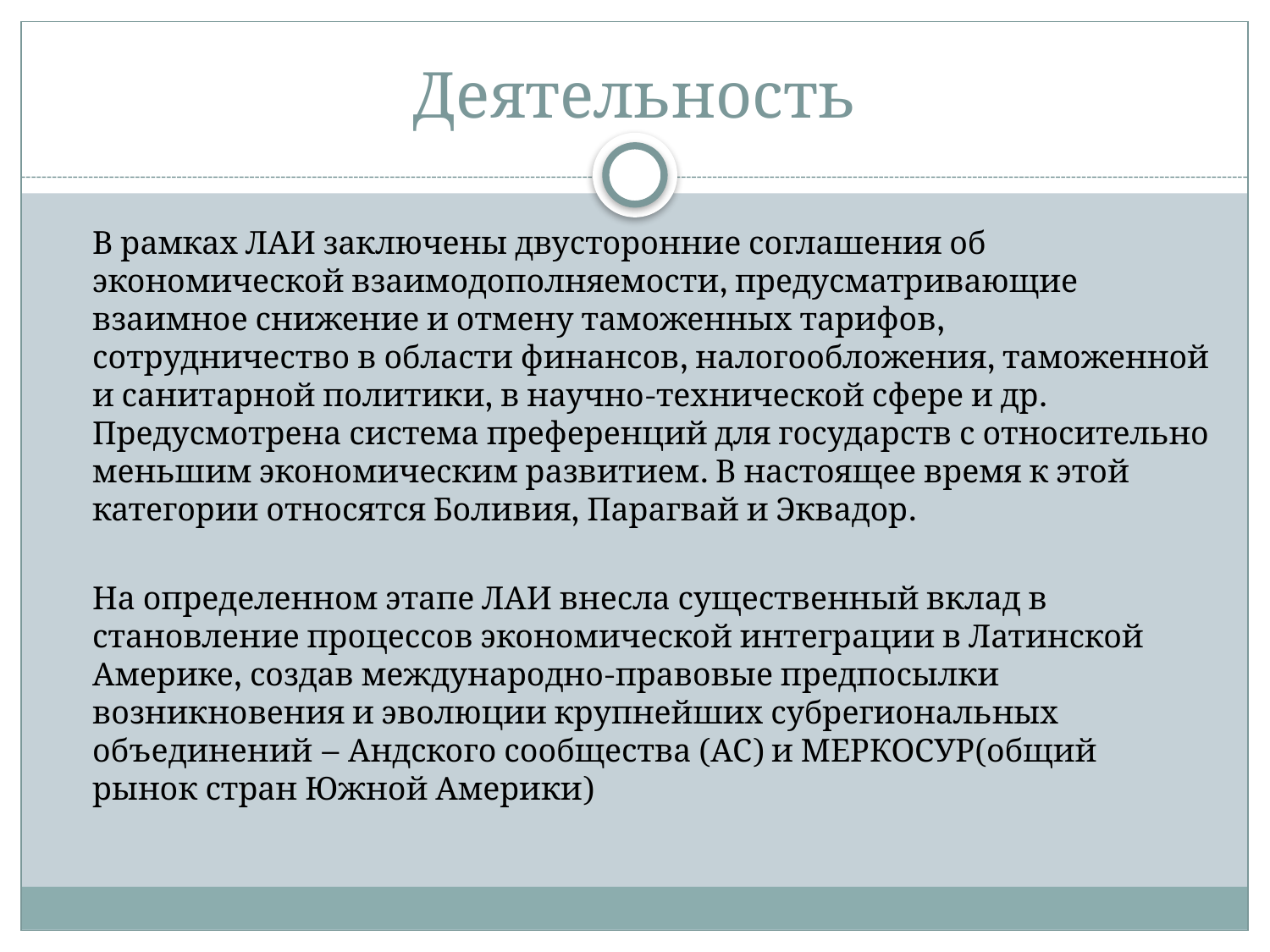

# Деятельность
	В рамках ЛАИ заключены двусторонние соглашения об экономической взаимодополняемости, предусматривающие взаимное снижение и отмену таможенных тарифов, сотрудничество в области финансов, налогообложения, таможенной и санитарной политики, в научно-технической сфере и др. Предусмотрена система преференций для государств с относительно меньшим экономическим развитием. В настоящее время к этой категории относятся Боливия, Парагвай и Эквадор.

	На определенном этапе ЛАИ внесла существенный вклад в становление процессов экономической интеграции в Латинской Америке, создав международно-правовые предпосылки возникновения и эволюции крупнейших субрегиональных объединений – Андского сообщества (АС) и МЕРКОСУР(общий рынок стран Южной Америки)